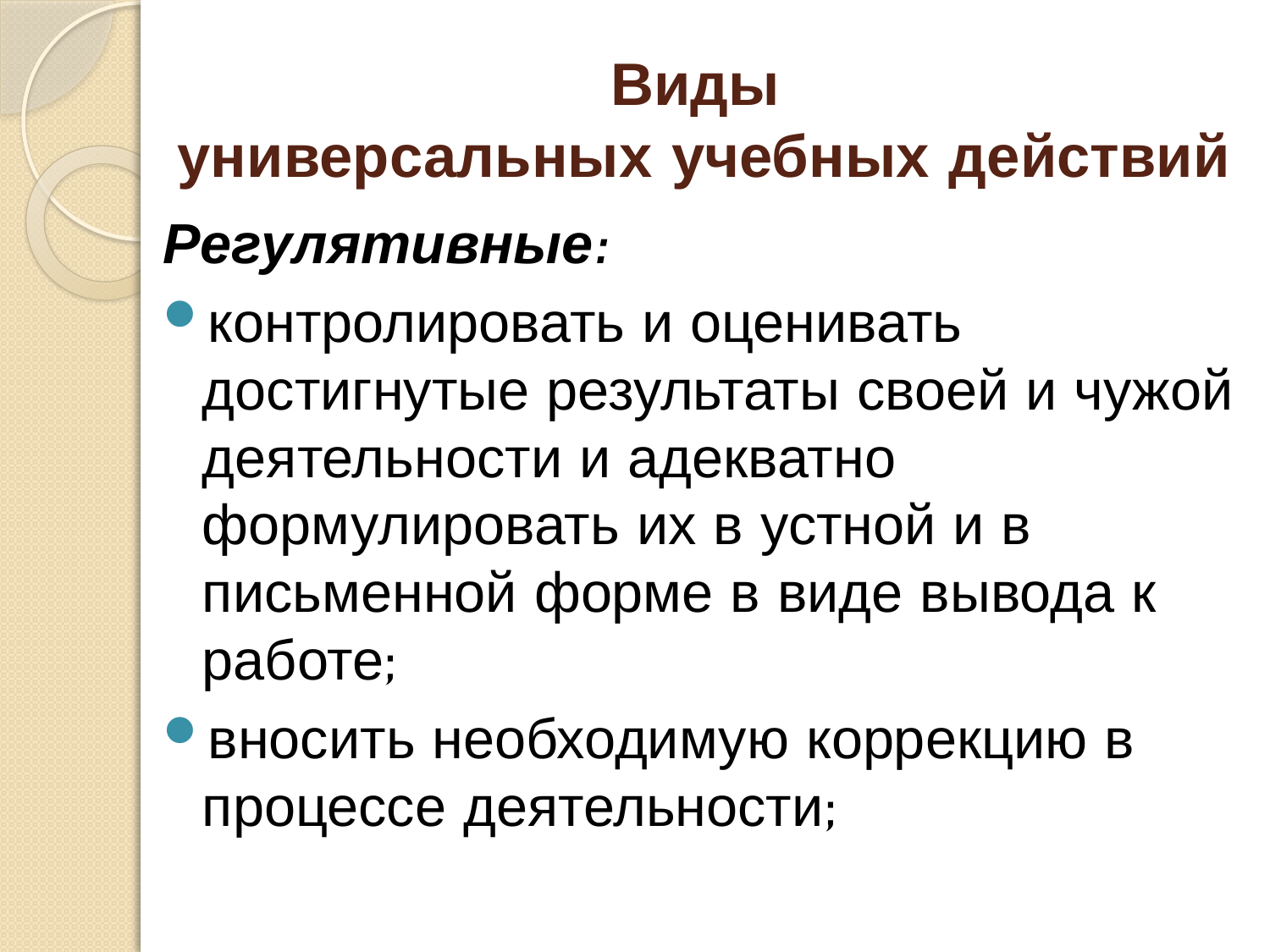

# Виды универсальных учебных действий
Регулятивные:
контролировать и оценивать достигнутые результаты своей и чужой деятельности и адекватно формулировать их в устной и в письменной форме в виде вывода к работе;
вносить необходимую коррекцию в процессе деятельности;